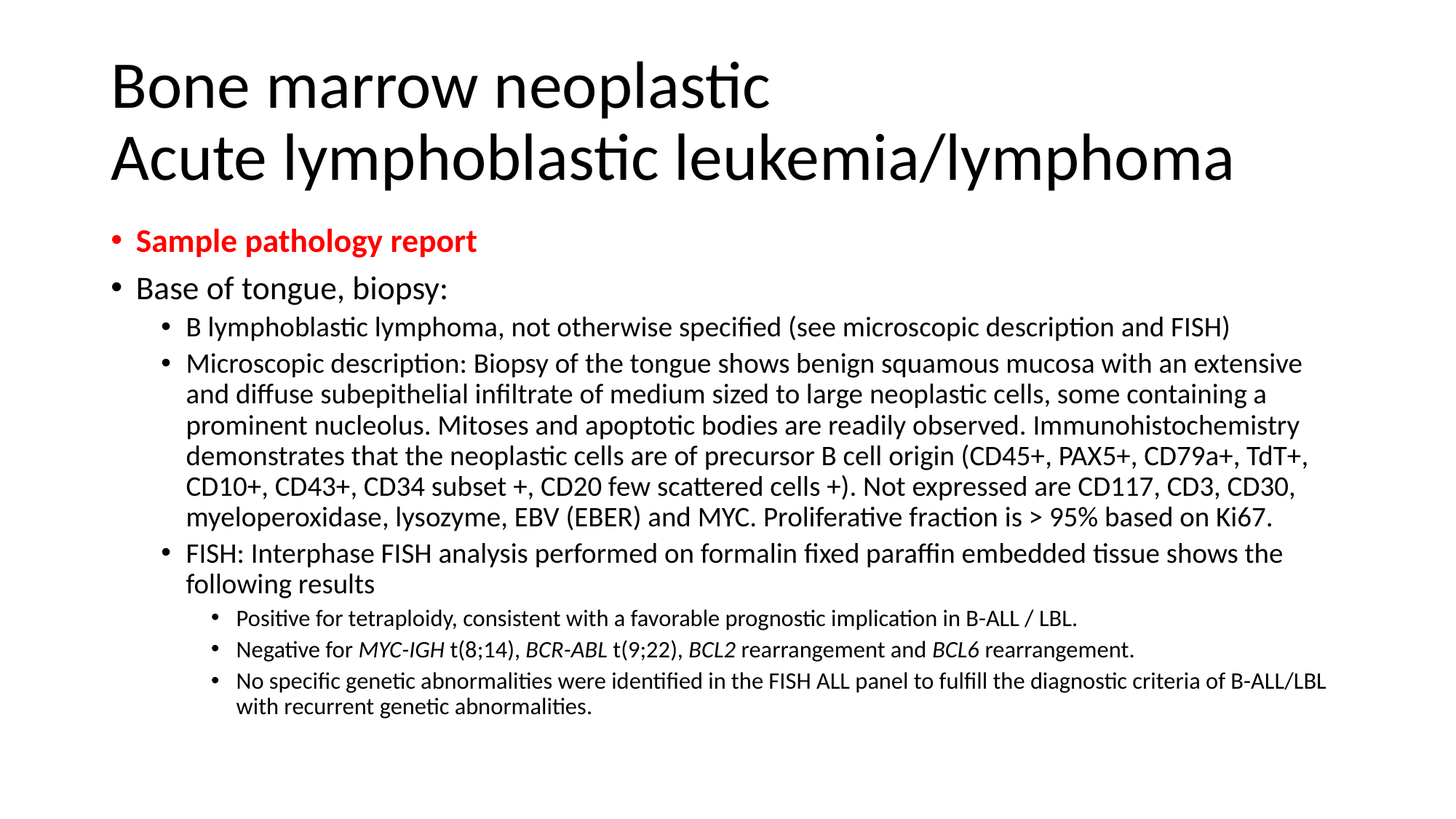

# Bone marrow neoplastic Acute lymphoblastic leukemia/lymphoma
Sample pathology report
Base of tongue, biopsy:
B lymphoblastic lymphoma, not otherwise specified (see microscopic description and FISH)
Microscopic description: Biopsy of the tongue shows benign squamous mucosa with an extensive and diffuse subepithelial infiltrate of medium sized to large neoplastic cells, some containing a prominent nucleolus. Mitoses and apoptotic bodies are readily observed. Immunohistochemistry demonstrates that the neoplastic cells are of precursor B cell origin (CD45+, PAX5+, CD79a+, TdT+, CD10+, CD43+, CD34 subset +, CD20 few scattered cells +). Not expressed are CD117, CD3, CD30, myeloperoxidase, lysozyme, EBV (EBER) and MYC. Proliferative fraction is > 95% based on Ki67.
FISH: Interphase FISH analysis performed on formalin fixed paraffin embedded tissue shows the following results
Positive for tetraploidy, consistent with a favorable prognostic implication in B-ALL / LBL.
Negative for MYC-IGH t(8;14), BCR-ABL t(9;22), BCL2 rearrangement and BCL6 rearrangement.
No specific genetic abnormalities were identified in the FISH ALL panel to fulfill the diagnostic criteria of B-ALL/LBL with recurrent genetic abnormalities.